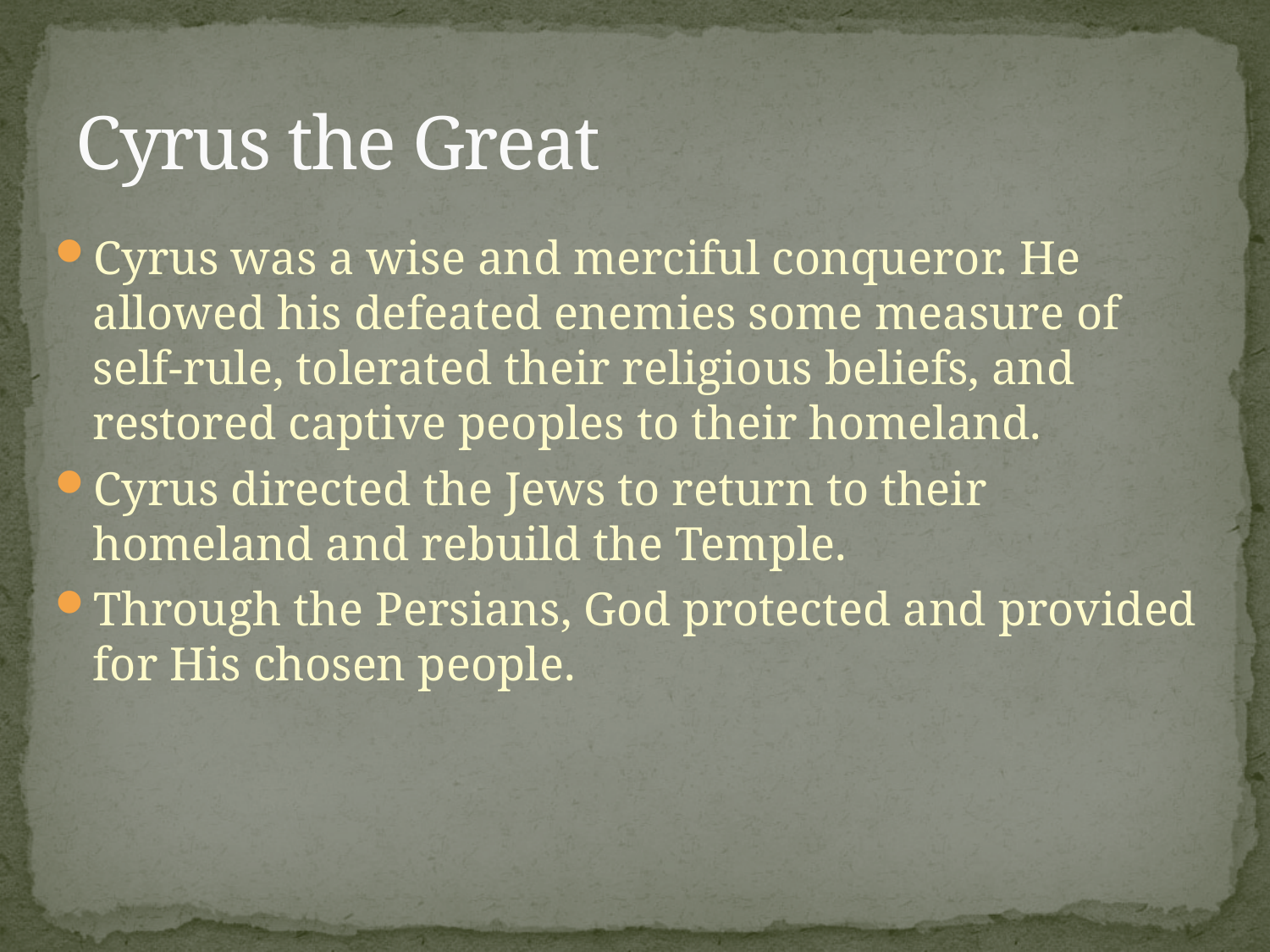

# Cyrus the Great
Cyrus was a wise and merciful conqueror. He allowed his defeated enemies some measure of self-rule, tolerated their religious beliefs, and restored captive peoples to their homeland.
Cyrus directed the Jews to return to their homeland and rebuild the Temple.
Through the Persians, God protected and provided for His chosen people.